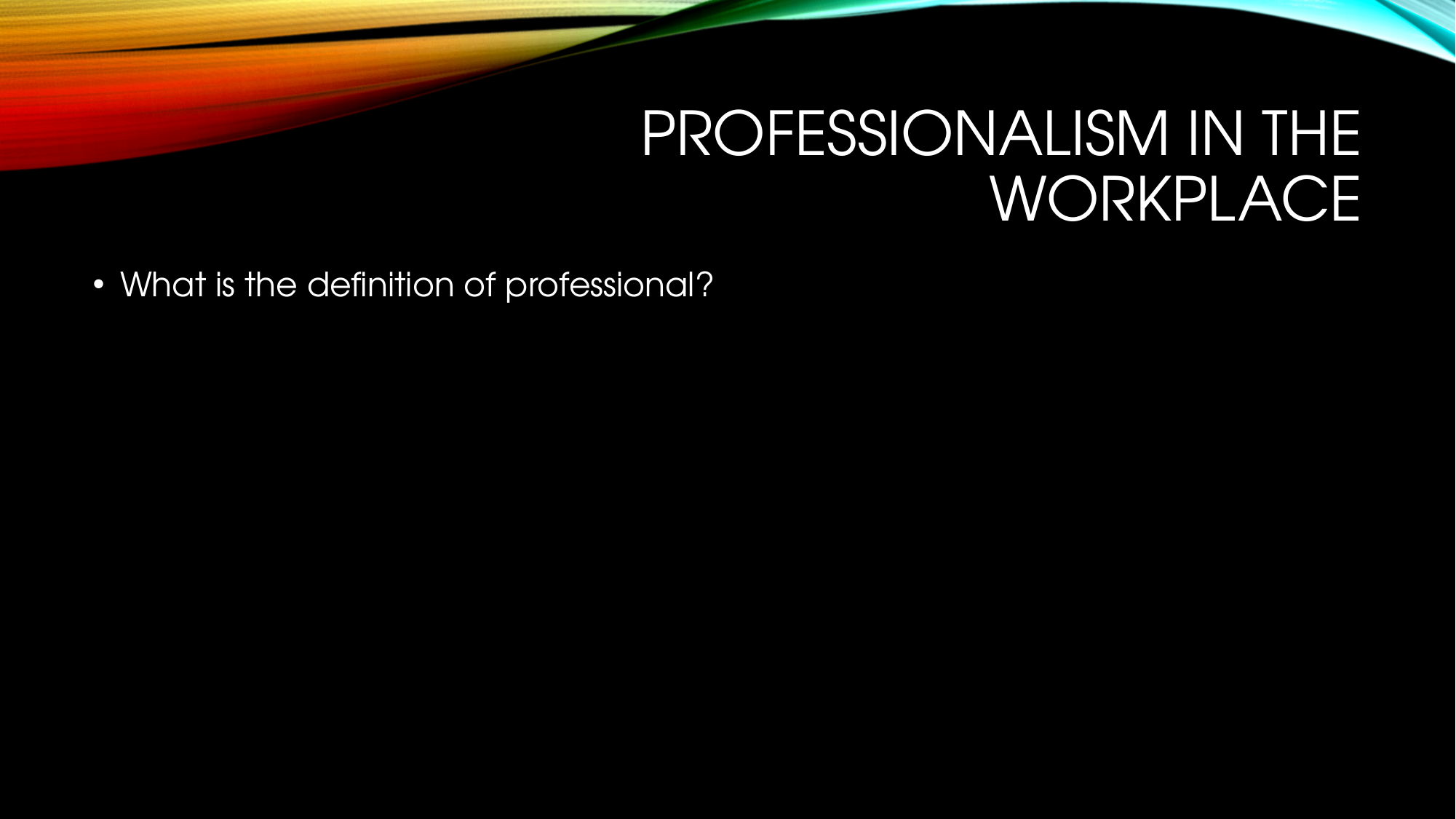

# Professionalism in the workplace
What is the definition of professional?